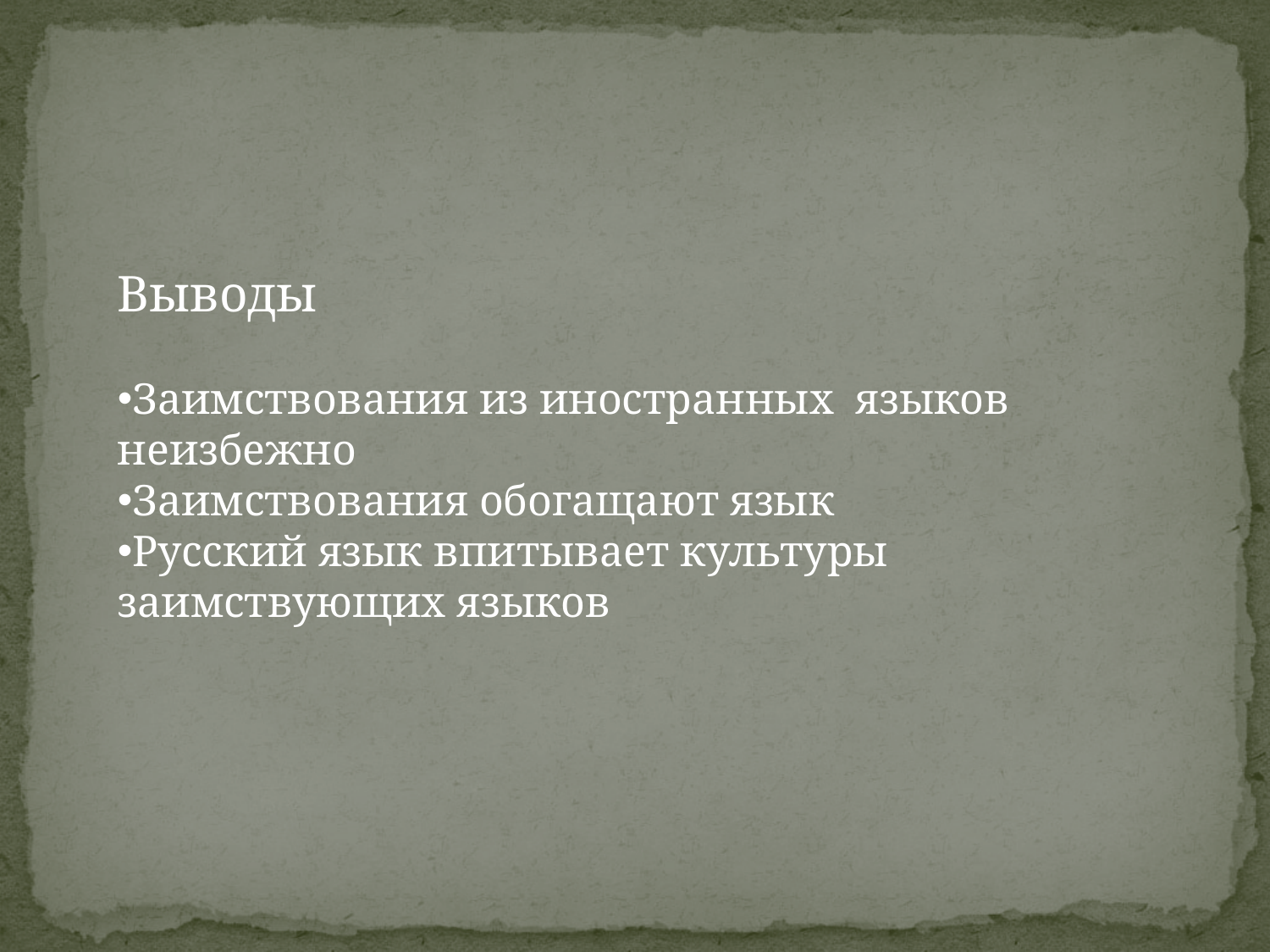

Выводы

Заимствования из иностранных  языков неизбежно
Заимствования обогащают язык
Русский язык впитывает культуры заимствующих языков